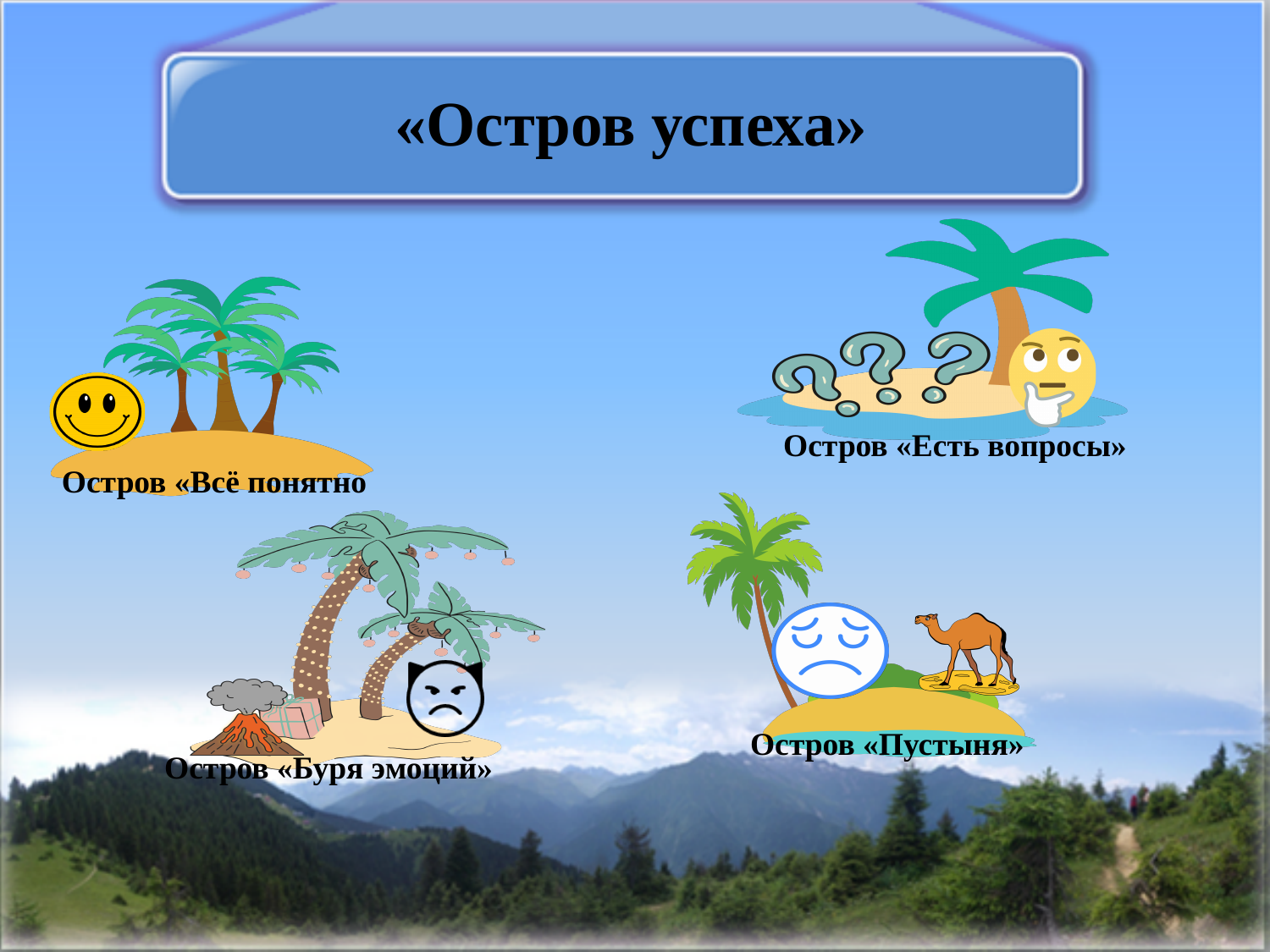

«Остров успеха»

Остров «Есть вопросы»
Остров «Всё понятно

Остров «Пустыня»
Остров «Буря эмоций»